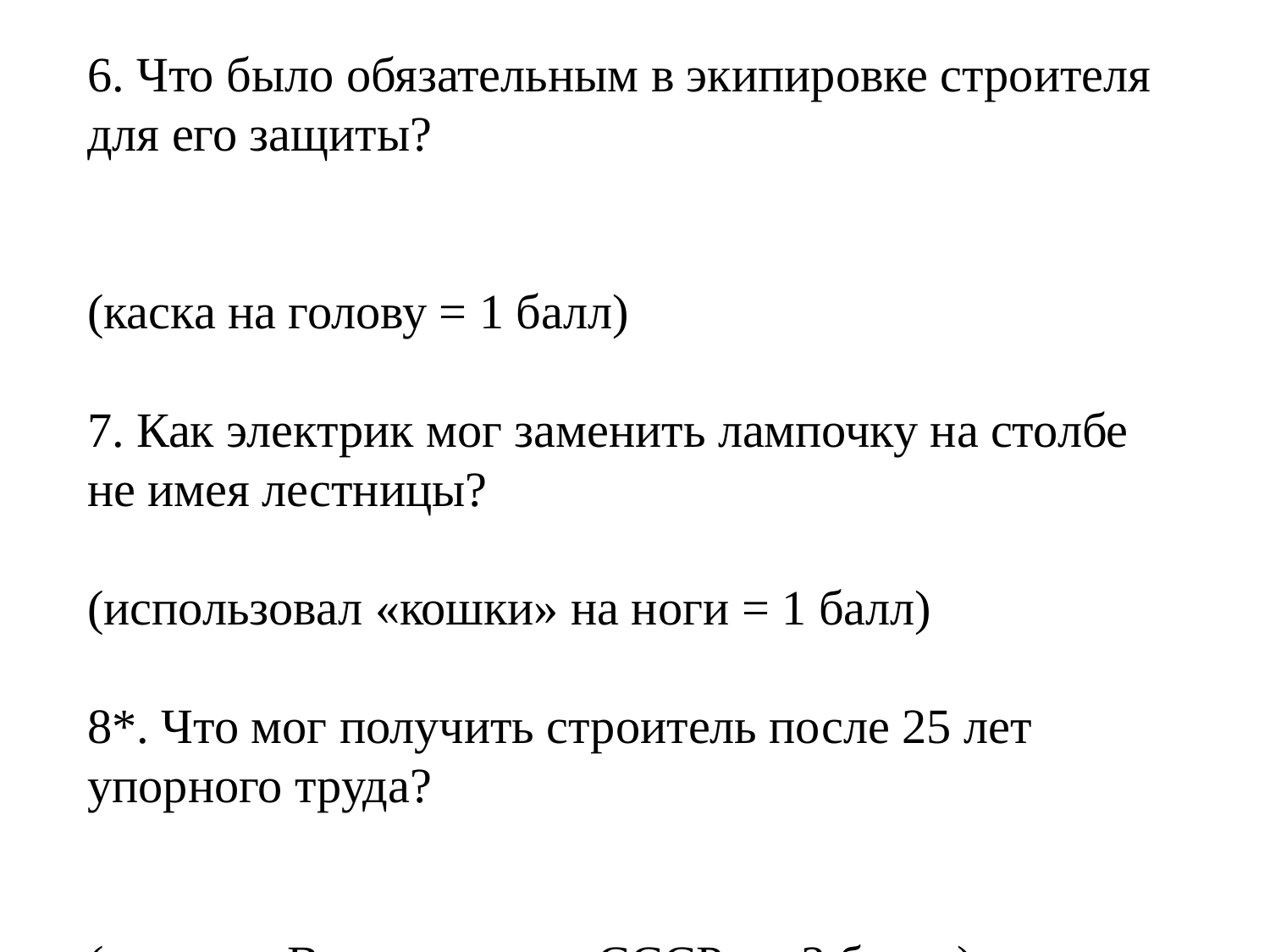

6. Что было обязательным в экипировке строителя для его защиты?

(каска на голову = 1 балл)

7. Как электрик мог заменить лампочку на столбе не имея лестницы?

(использовал «кошки» на ноги = 1 балл)

8*. Что мог получить строитель после 25 лет упорного труда?

(медаль «Ветеран труда СССР» = 3 балла)